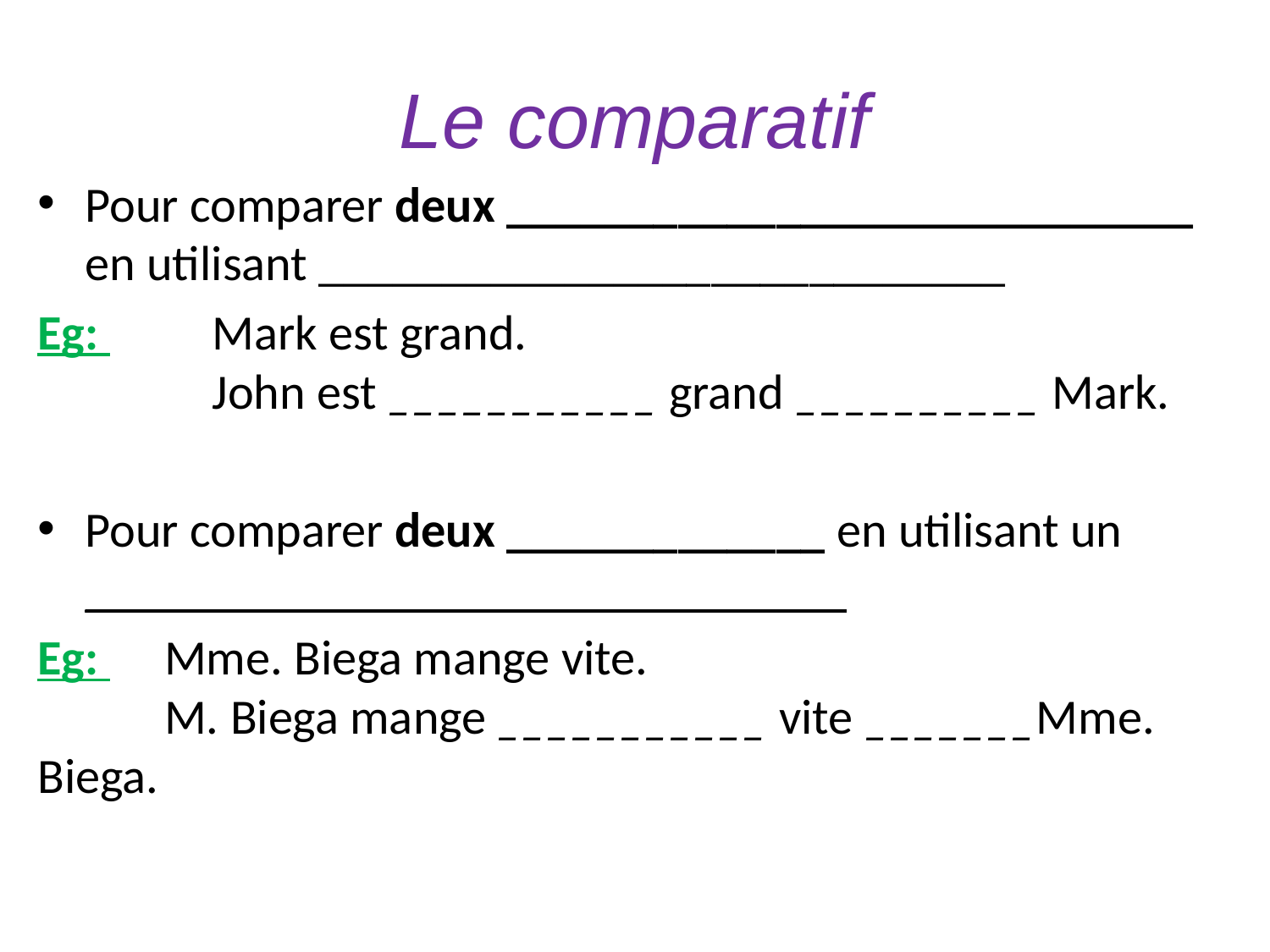

# Le comparatif
Pour comparer deux ____________________________ en utilisant ____________________________
Eg: 	Mark est grand.
	John est ___________ grand __________ Mark.

Pour comparer deux _____________ en utilisant un _______________________________
Eg: 	Mme. Biega mange vite.
	M. Biega mange ___________ vite _______Mme. Biega.